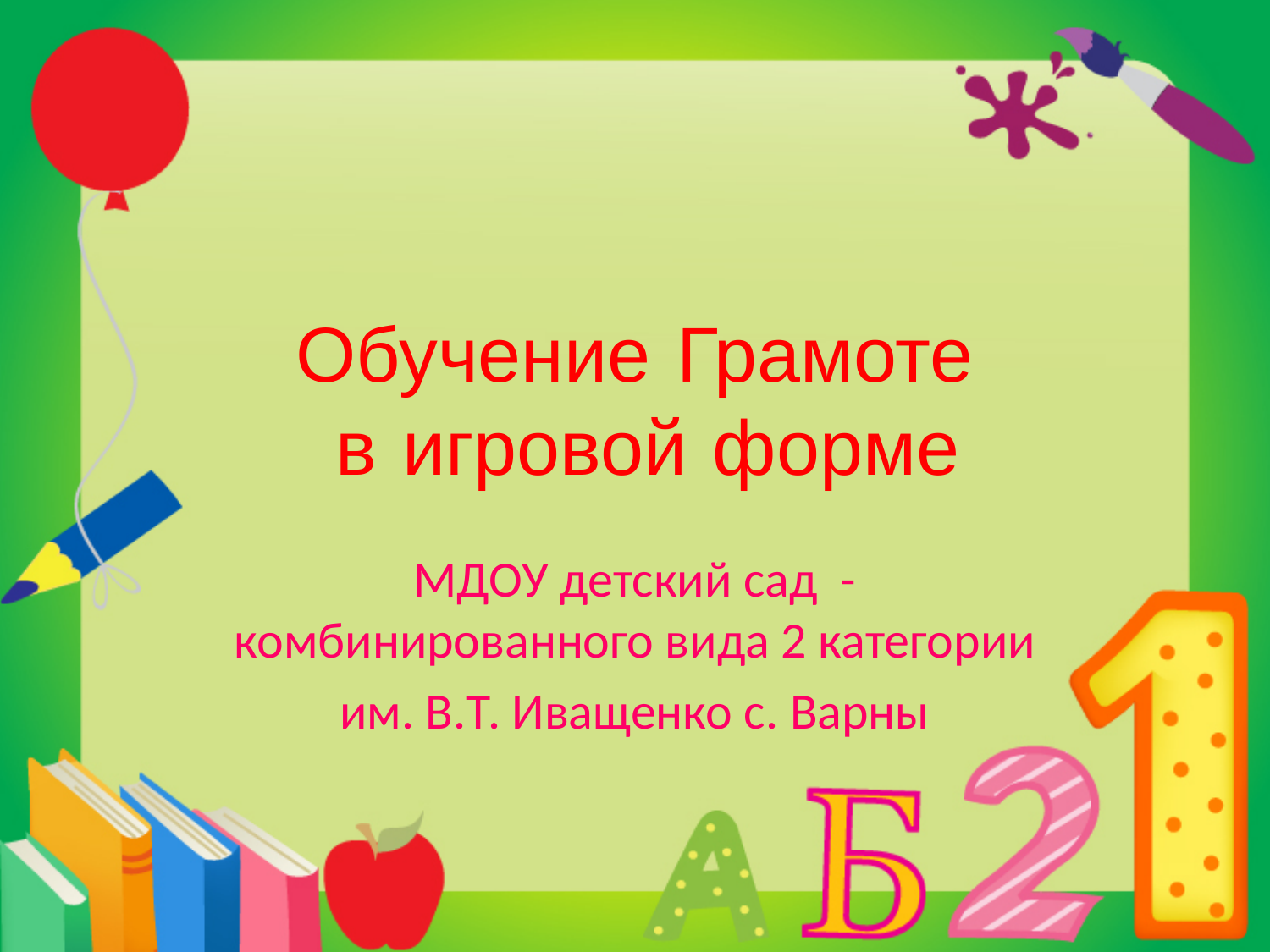

# Обучение Грамоте в игровой форме
МДОУ детский сад  - комбинированного вида 2 категории
им. В.Т. Иващенко с. Варны